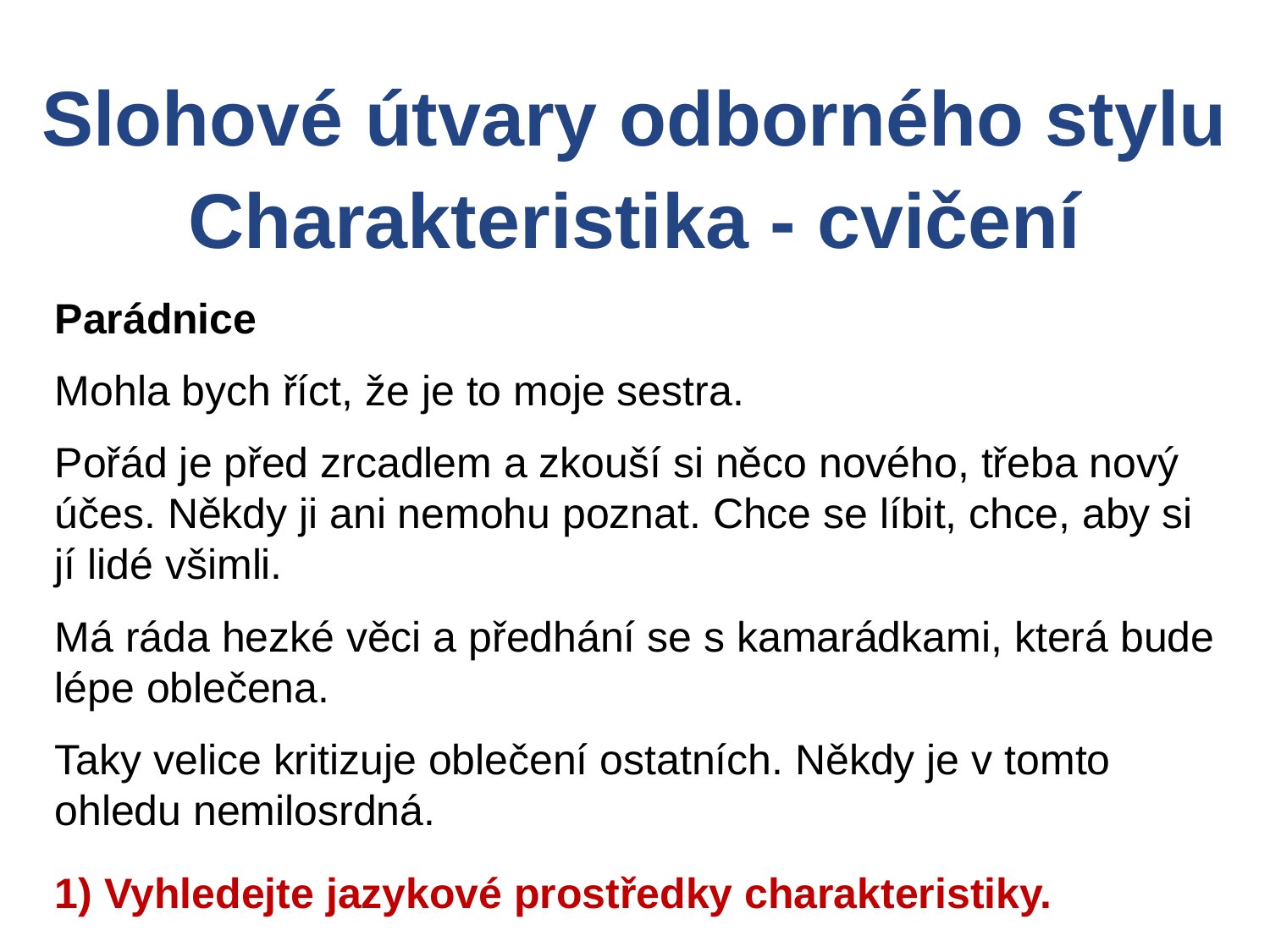

Slohové útvary odborného stylu
Charakteristika - cvičení
Parádnice
Mohla bych říct, že je to moje sestra.
Pořád je před zrcadlem a zkouší si něco nového, třeba nový účes. Někdy ji ani nemohu poznat. Chce se líbit, chce, aby si jí lidé všimli.
Má ráda hezké věci a předhání se s kamarádkami, která bude lépe oblečena.
Taky velice kritizuje oblečení ostatních. Někdy je v tomto ohledu nemilosrdná.
1) Vyhledejte jazykové prostředky charakteristiky.